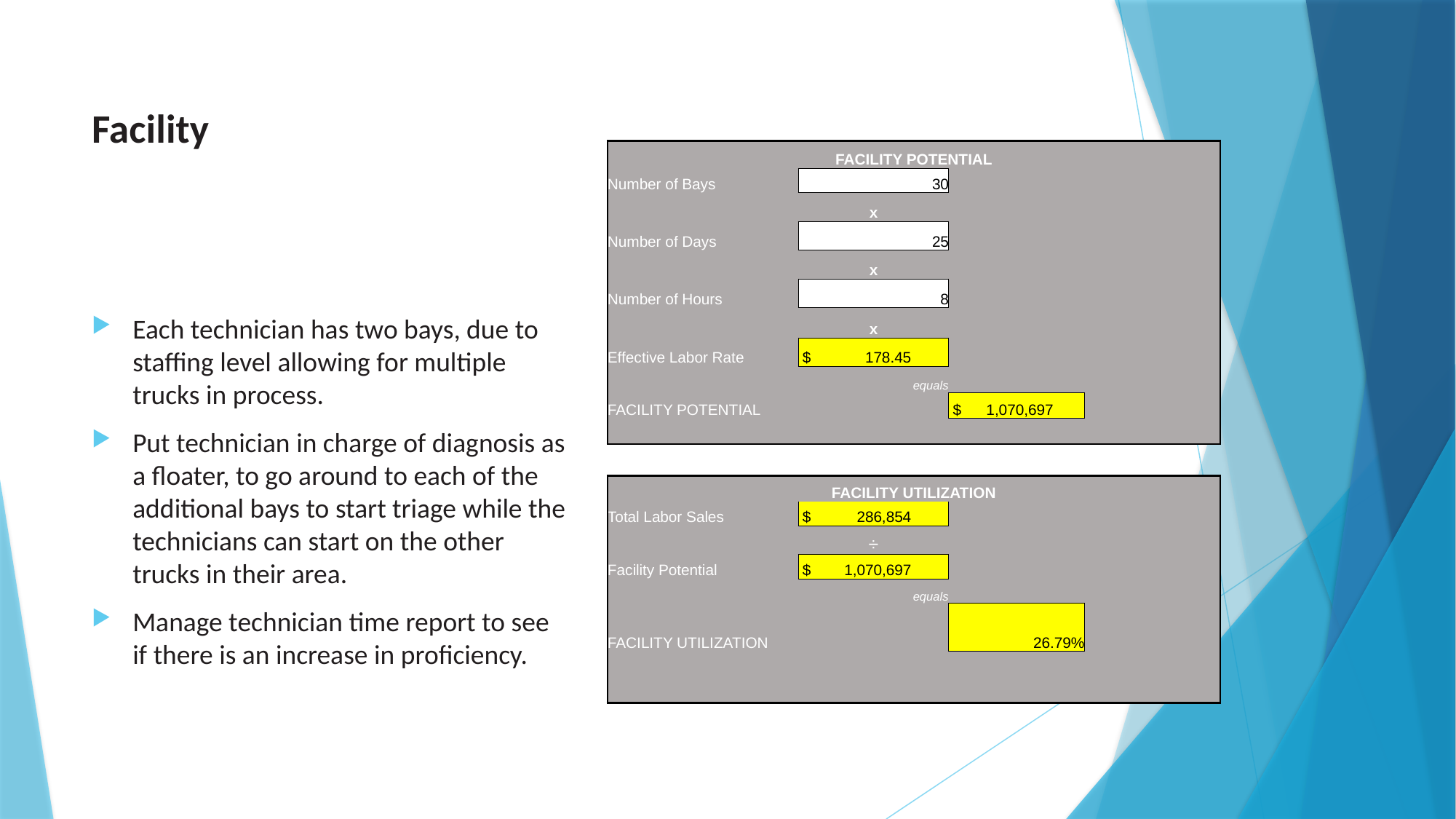

# Facility
| FACILITY POTENTIAL |  |  |  |  |  |
| --- | --- | --- | --- | --- | --- |
| Number of Bays | 30 |  |  |  |  |
|  | x |  |  |  |  |
| Number of Days | 25 |  |  |  |  |
|  | x |  |  |  |  |
| Number of Hours | 8 |  |  |  |  |
|  | x |  |  |  |  |
| Effective Labor Rate | $ 178.45 |  |  |  |  |
|  | equals |  |  |  |  |
| FACILITY POTENTIAL |  | $ 1,070,697 |  |  |  |
|  |  |  |  |  |  |
|  |  |  |  |  |  |
| FACILITY UTILIZATION |  |  |  |  |  |
| Total Labor Sales | $ 286,854 |  |  |  |  |
|  | ÷ |  |  |  |  |
| Facility Potential | $ 1,070,697 |  |  |  |  |
|  | equals |  |  |  |  |
| FACILITY UTILIZATION |  | 26.79% |  |  |  |
|  |  |  |  |  |  |
|  |  |  |  |  |  |

Each technician has two bays, due to staffing level allowing for multiple trucks in process.
Put technician in charge of diagnosis as a floater, to go around to each of the additional bays to start triage while the technicians can start on the other trucks in their area.
Manage technician time report to see if there is an increase in proficiency.